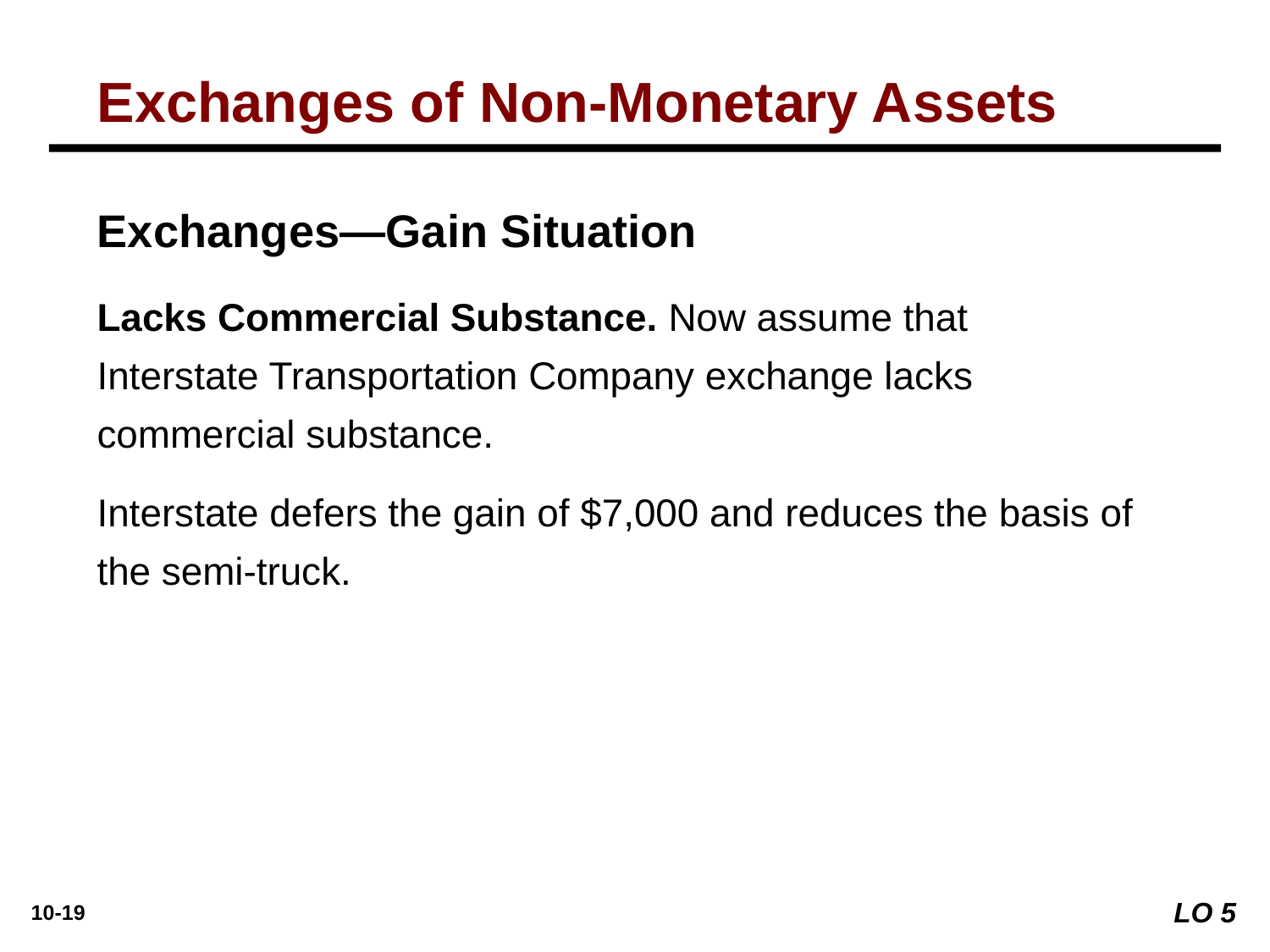

Exchanges of Non-Monetary Assets

Exchanges—Gain Situation
Lacks Commercial Substance. Now assume that Interstate Transportation Company exchange lacks commercial substance.
Interstate defers the gain of $7,000 and reduces the basis of the semi-truck.
LO 5